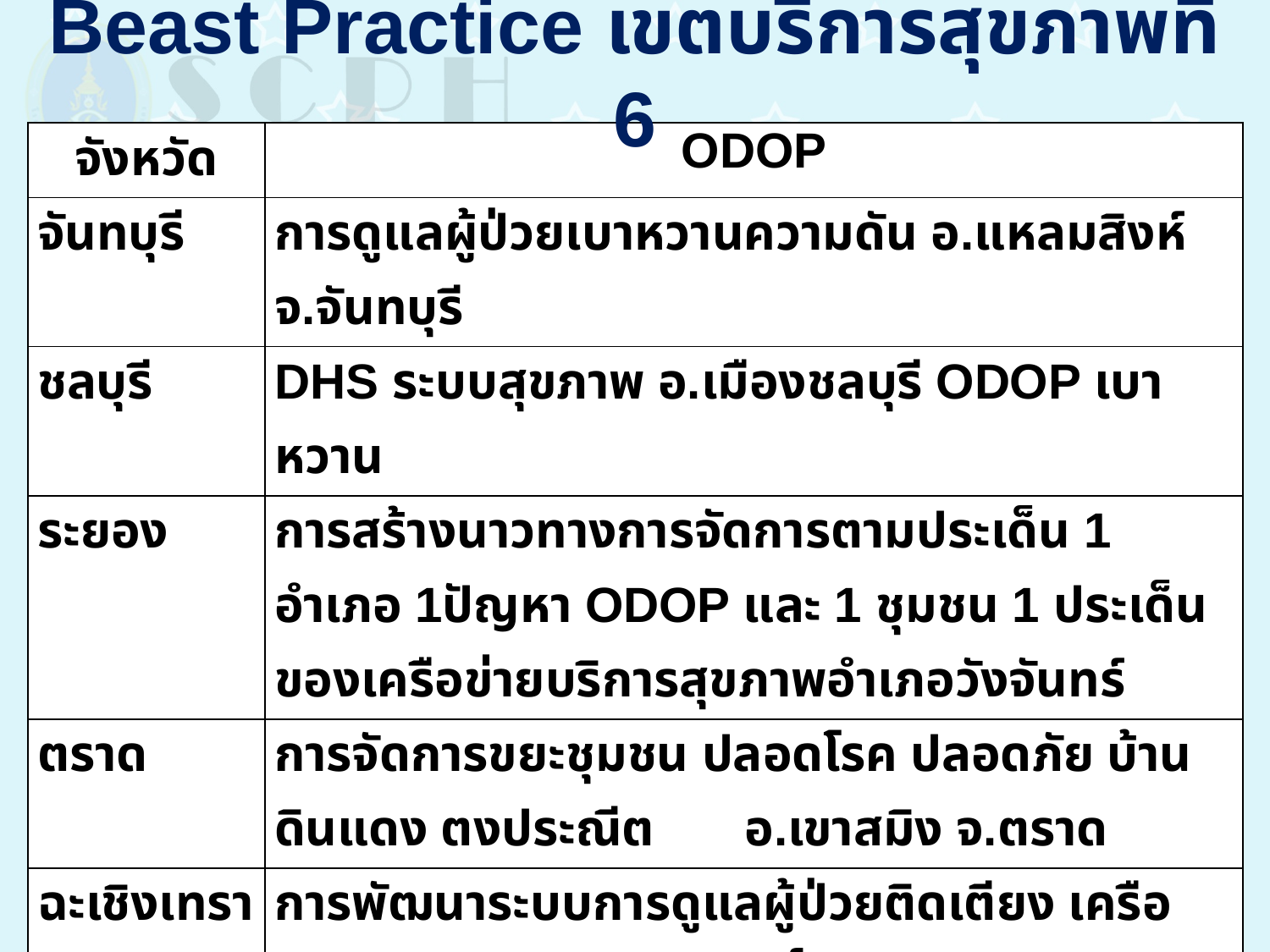

Beast Practice เขตบริการสุขภาพที่ 6
| จังหวัด | ODOP |
| --- | --- |
| จันทบุรี | การดูแลผู้ป่วยเบาหวานความดัน อ.แหลมสิงห์ จ.จันทบุรี |
| ชลบุรี | DHS ระบบสุขภาพ อ.เมืองชลบุรี ODOP เบาหวาน |
| ระยอง | การสร้างนาวทางการจัดการตามประเด็น 1 อำเภอ 1ปัญหา ODOP และ 1 ชุมชน 1 ประเด็น ของเครือข่ายบริการสุขภาพอำเภอวังจันทร์ |
| ตราด | การจัดการขยะชุมชน ปลอดโรค ปลอดภัย บ้านดินแดง ตงประณีต อ.เขาสมิง จ.ตราด |
| ฉะเชิงเทรา | การพัฒนาระบบการดูแลผู้ป่วยติดเตียง เครือข่ายบริการสุขภาพบ้านโพธิ์ |
| สมุทรปราการ | การพัฒนาระบบสุขภาพอำเภอสู่การจัดการระบบสุขภาพชุมชน |
| สระแก้ว | การพัฒนาระบบการดูแลผู้ป่วยวัณโรค คปสอ. วังน้ำเย็น-วังสมบูรณ์ |
| ปราจีนบุรี | ปิงปองจราจร 7 สี เปลี่ยนชีวิ เครือข่ายบริการสุขภาพอำเภอศรีมหาโพธิ |